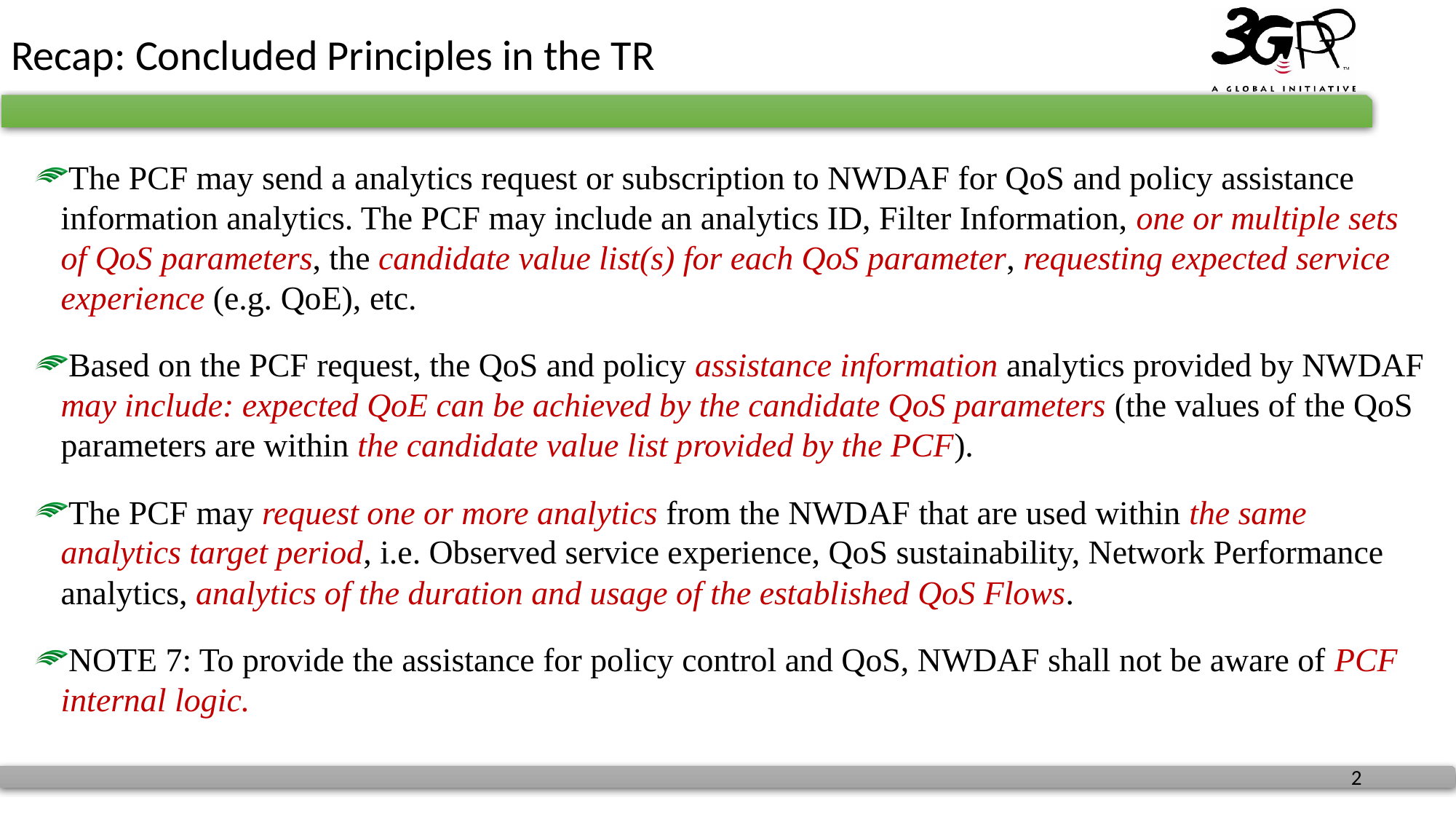

# Recap: Concluded Principles in the TR
The PCF may send a analytics request or subscription to NWDAF for QoS and policy assistance information analytics. The PCF may include an analytics ID, Filter Information, one or multiple sets of QoS parameters, the candidate value list(s) for each QoS parameter, requesting expected service experience (e.g. QoE), etc.
Based on the PCF request, the QoS and policy assistance information analytics provided by NWDAF may include: expected QoE can be achieved by the candidate QoS parameters (the values of the QoS parameters are within the candidate value list provided by the PCF).
The PCF may request one or more analytics from the NWDAF that are used within the same analytics target period, i.e. Observed service experience, QoS sustainability, Network Performance analytics, analytics of the duration and usage of the established QoS Flows.
NOTE 7: To provide the assistance for policy control and QoS, NWDAF shall not be aware of PCF internal logic.